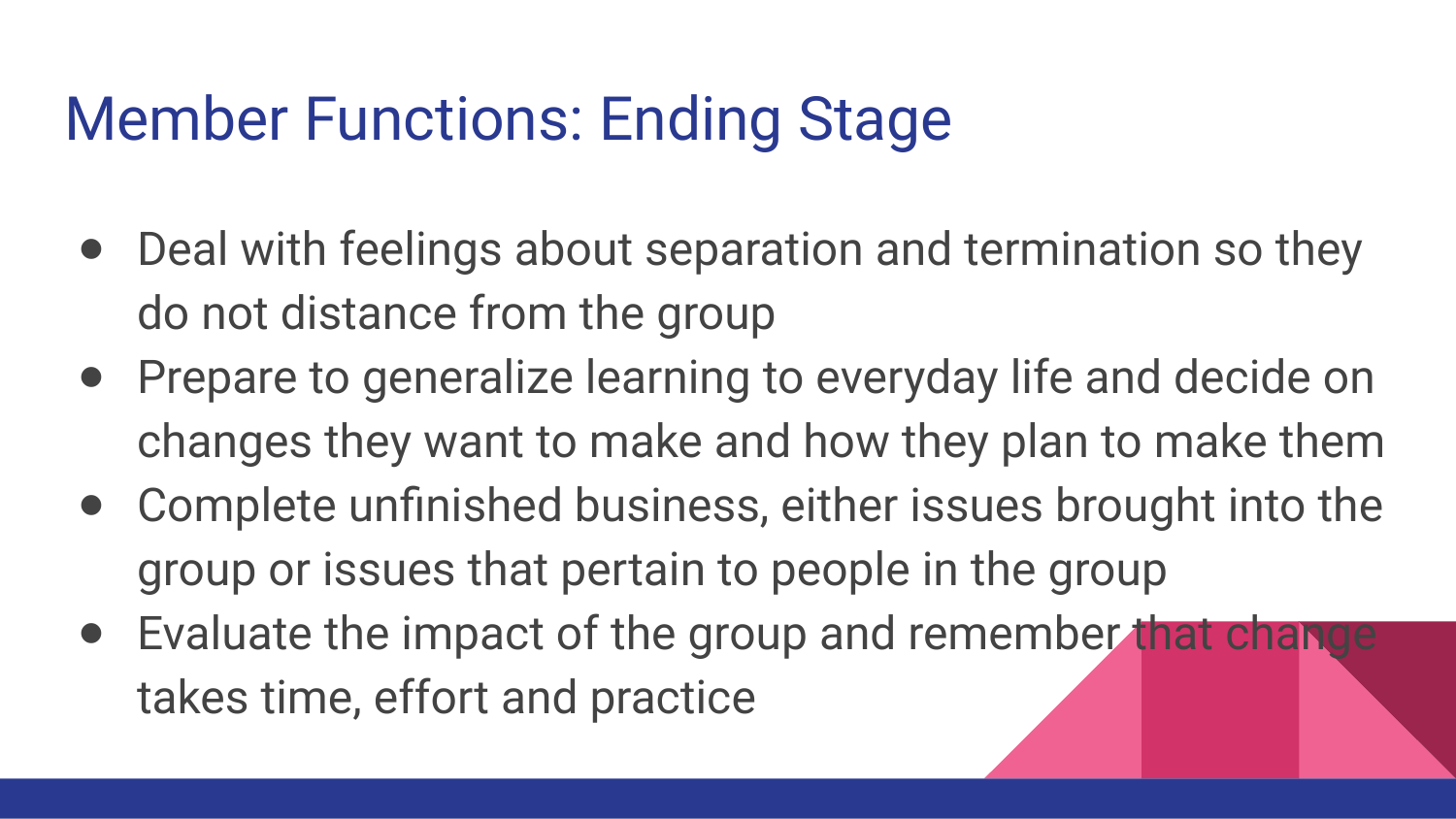

# Member Functions: Ending Stage
Deal with feelings about separation and termination so they do not distance from the group
Prepare to generalize learning to everyday life and decide on changes they want to make and how they plan to make them
Complete unfinished business, either issues brought into the group or issues that pertain to people in the group
Evaluate the impact of the group and remember that change takes time, effort and practice